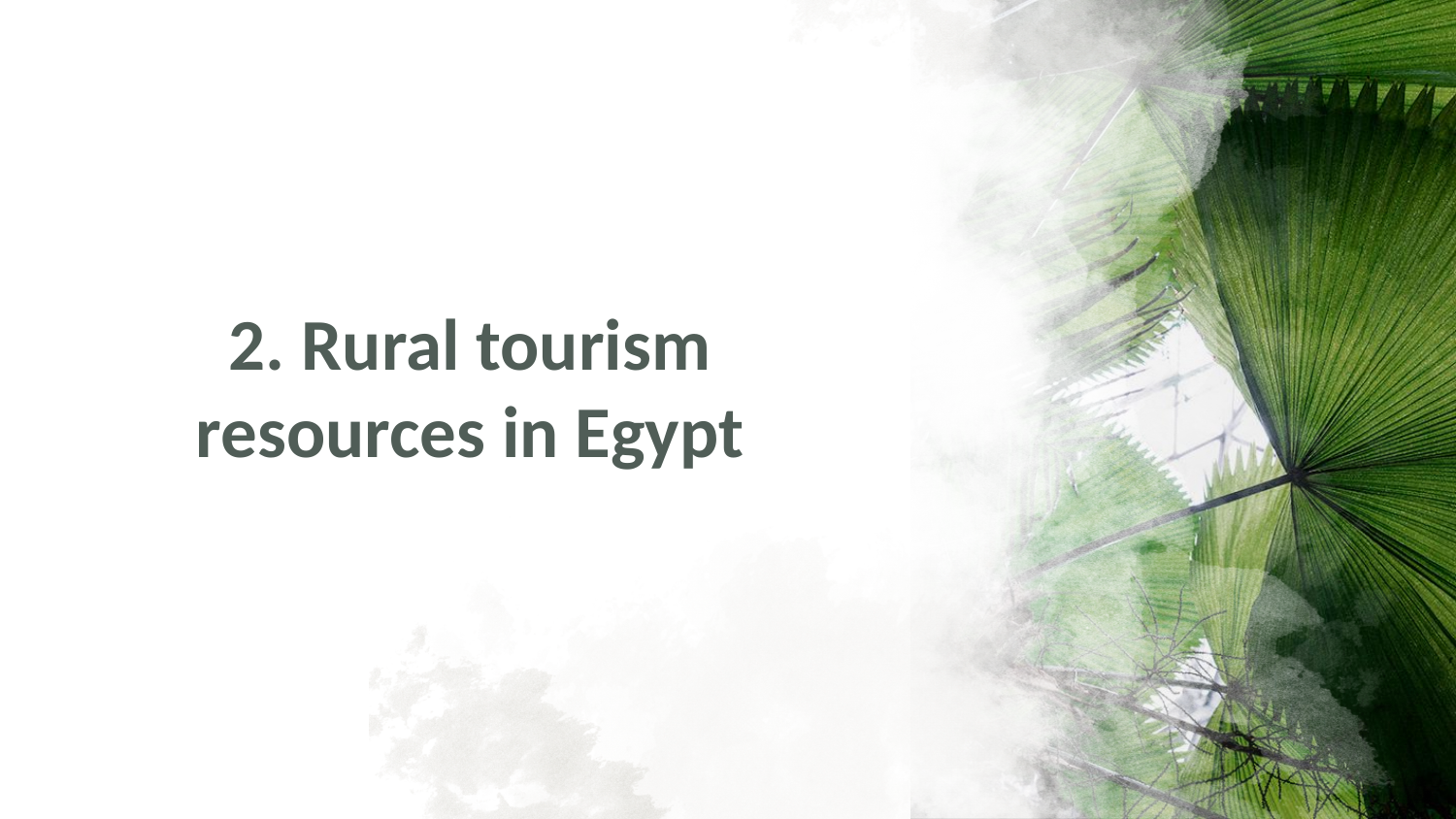

# 2. Rural tourism resources in Egypt